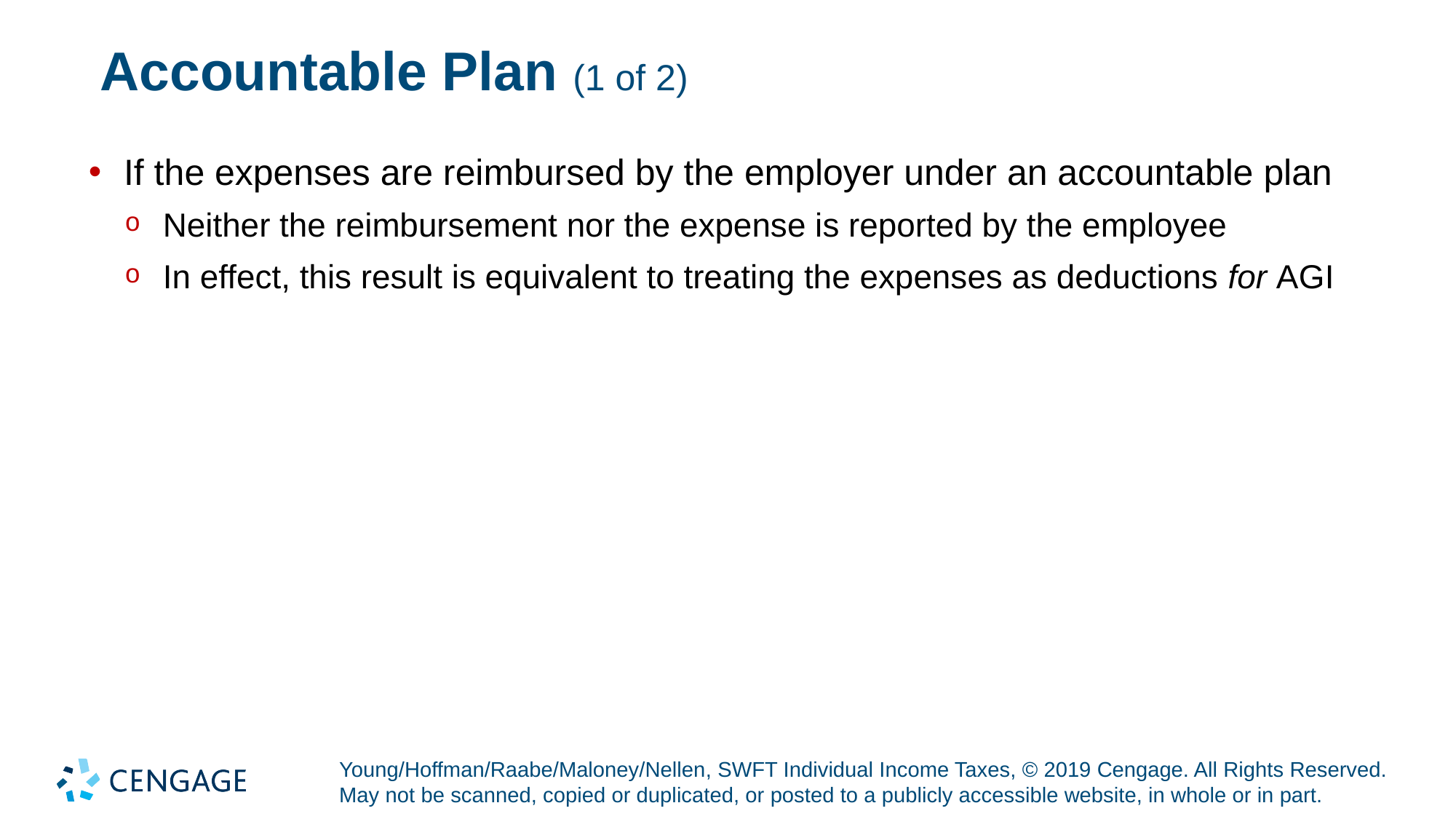

# Accountable Plan (1 of 2)
If the expenses are reimbursed by the employer under an accountable plan
Neither the reimbursement nor the expense is reported by the employee
In effect, this result is equivalent to treating the expenses as deductions for A G I